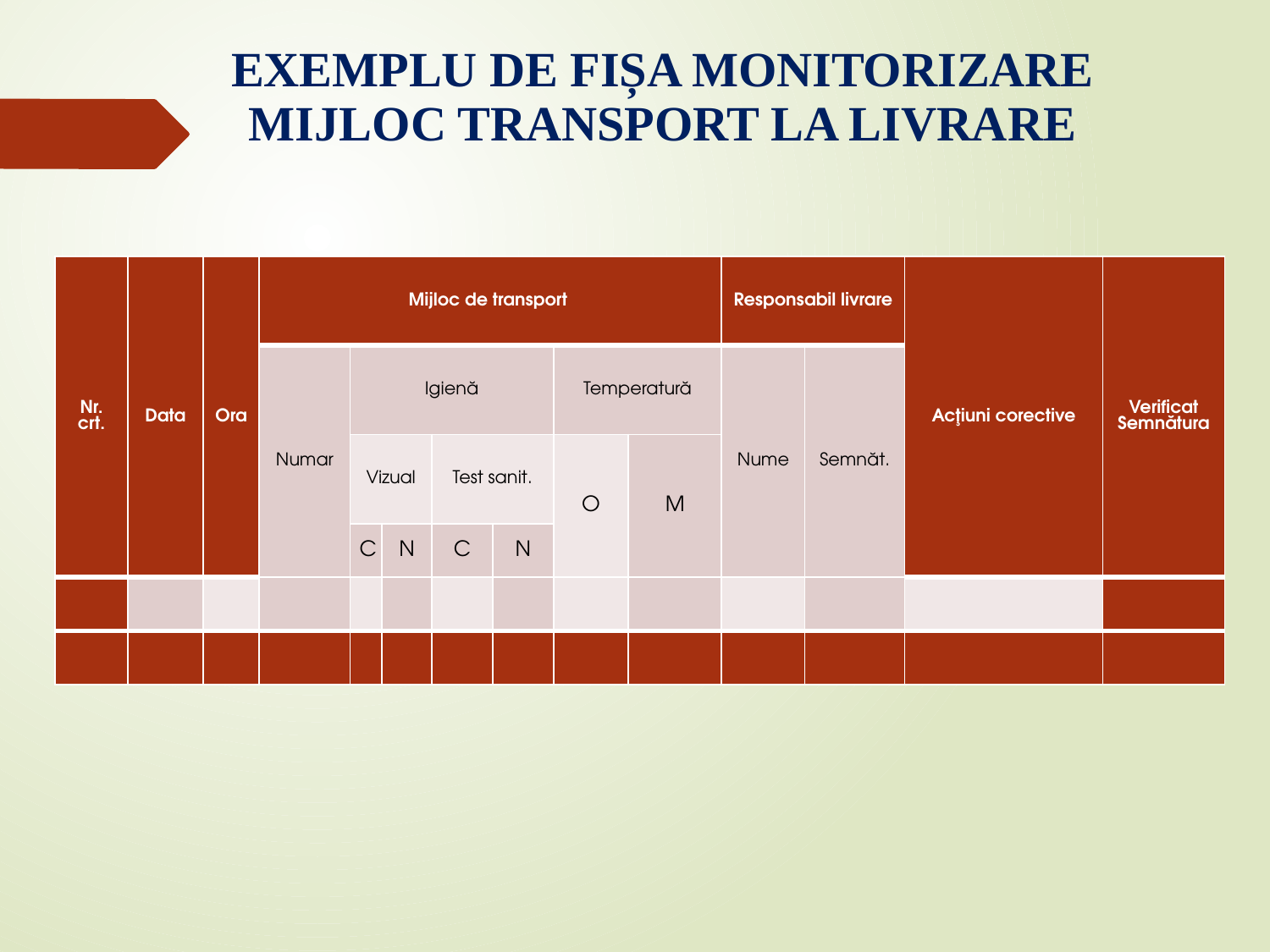

# EXEMPLU DE FIȘA MONITORIZARE MIJLOC TRANSPORT LA LIVRARE
| Nr. crt. | Data | Ora | Mijloc de transport |  |  |  |  |  |  | Responsabil livrare |  | Acţiuni corective | Verificat Semnătura |
| --- | --- | --- | --- | --- | --- | --- | --- | --- | --- | --- | --- | --- | --- |
|  |  |  | Numar | Igienă |  |  |  | Temperatură |  | Nume | Semnăt. |  |  |
|  |  |  |  | Vizual |  | Test sanit. |  | O | M |  |  |  |  |
|  |  |  |  | C | N | C | N |  |  |  |  |  |  |
|  |  |  |  |  |  |  |  |  |  |  |  |  |  |
|  |  |  |  |  |  |  |  |  |  |  |  |  |  |